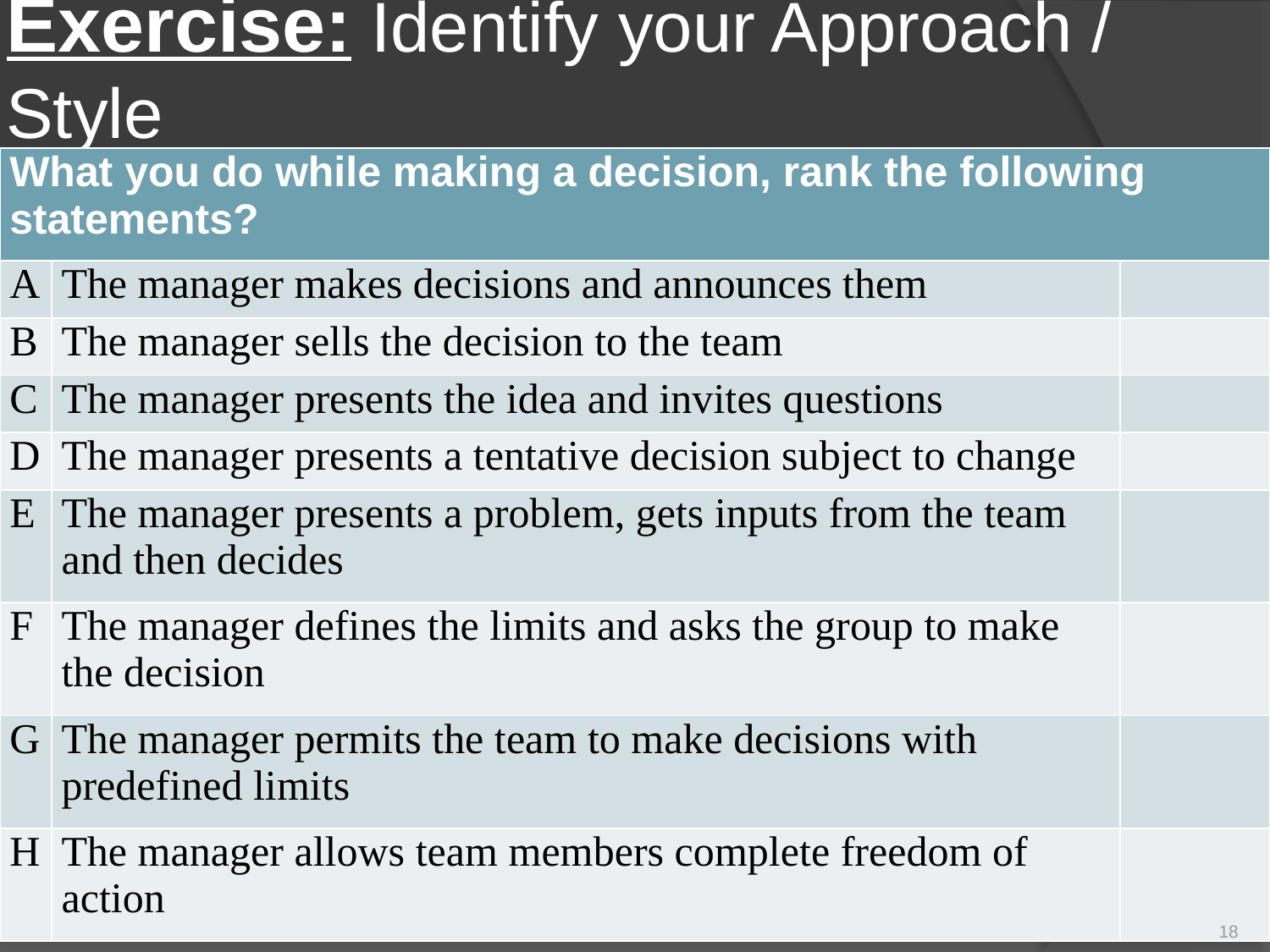

# Exercise: Identify your Approach / Style
| What you do while making a decision, rank the following statements? |  |  |
| --- | --- | --- |
| A | The manager makes decisions and announces them |  |
| B | The manager sells the decision to the team |  |
| C | The manager presents the idea and invites questions |  |
| D | The manager presents a tentative decision subject to change |  |
| E | The manager presents a problem, gets inputs from the team and then decides |  |
| F | The manager defines the limits and asks the group to make the decision |  |
| G | The manager permits the team to make decisions with predefined limits |  |
| H | The manager allows team members complete freedom of action |  |
18